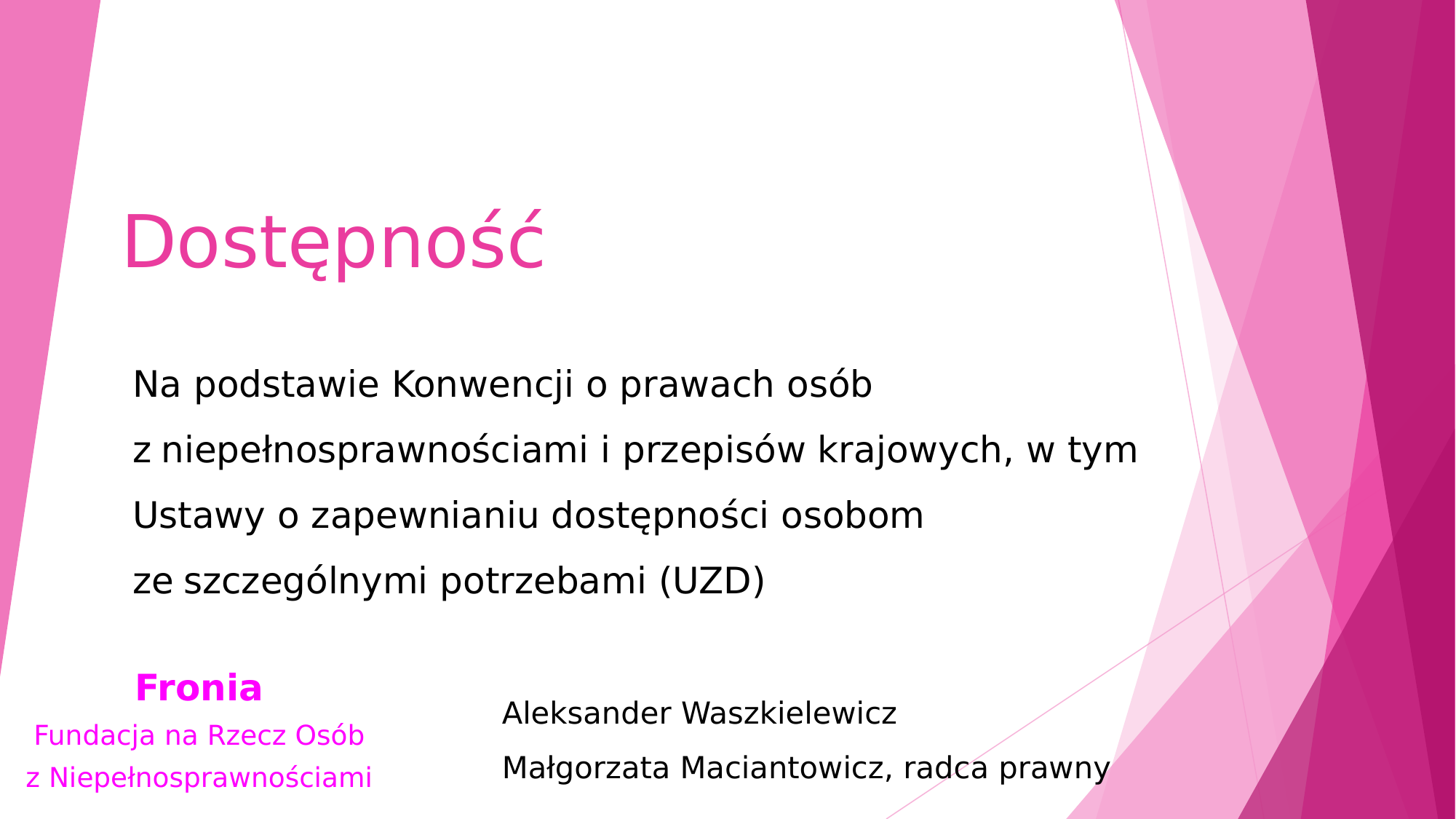

# Dostępność
Na podstawie Konwencji o prawach osób z niepełnosprawnościami i przepisów krajowych, w tym Ustawy o zapewnianiu dostępności osobom ze szczególnymi potrzebami (UZD)
Aleksander Waszkielewicz
Małgorzata Maciantowicz, radca prawny